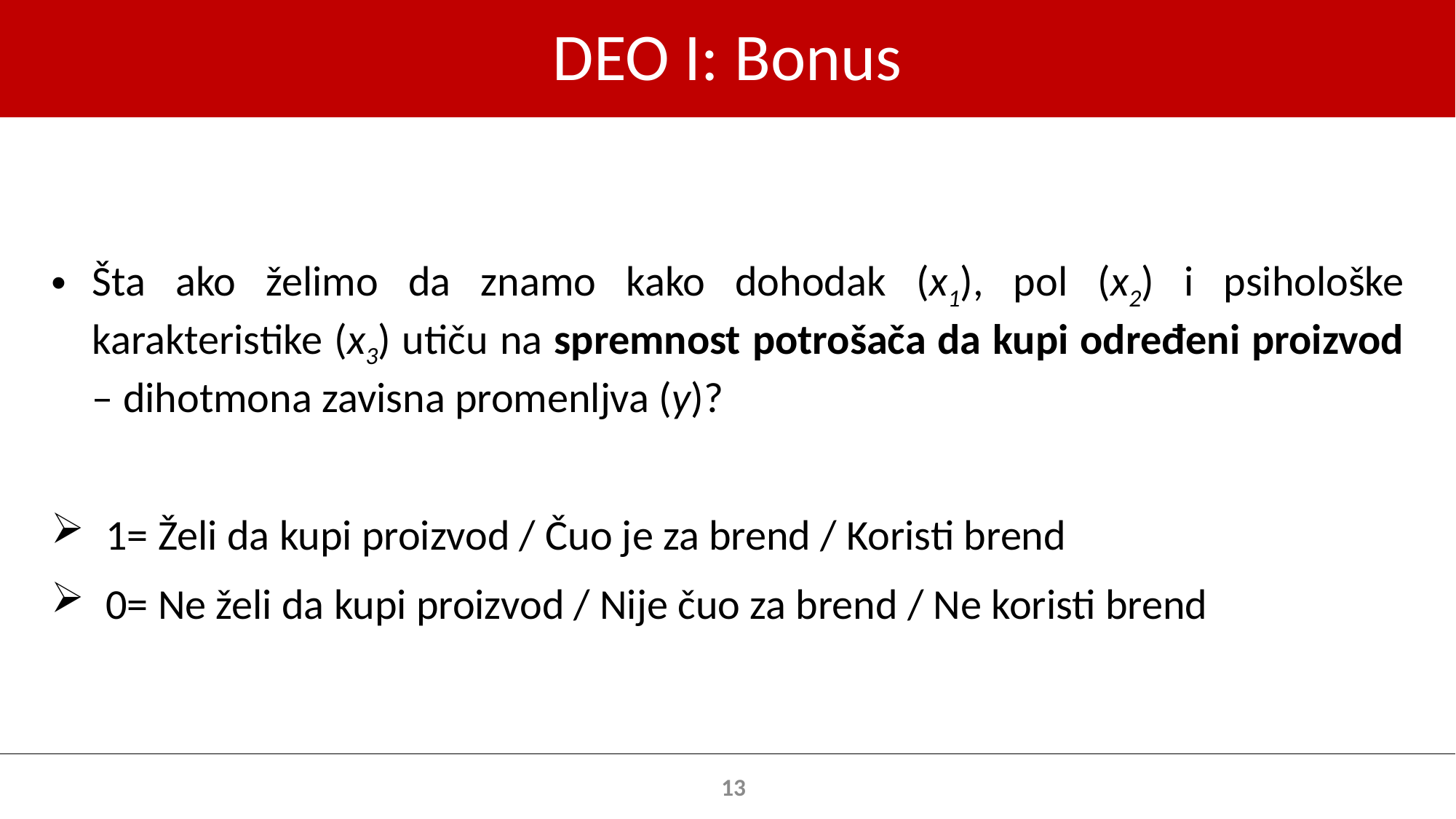

# DEO I: Bonus
Šta ako želimo da znamo kako dohodak (x1), pol (x2) i psihološke karakteristike (x3) utiču na spremnost potrošača da kupi određeni proizvod – dihotmona zavisna promenljva (y)?

1= Želi da kupi proizvod / Čuo je za brend / Koristi brend
0= Ne želi da kupi proizvod / Nije čuo za brend / Ne koristi brend
13